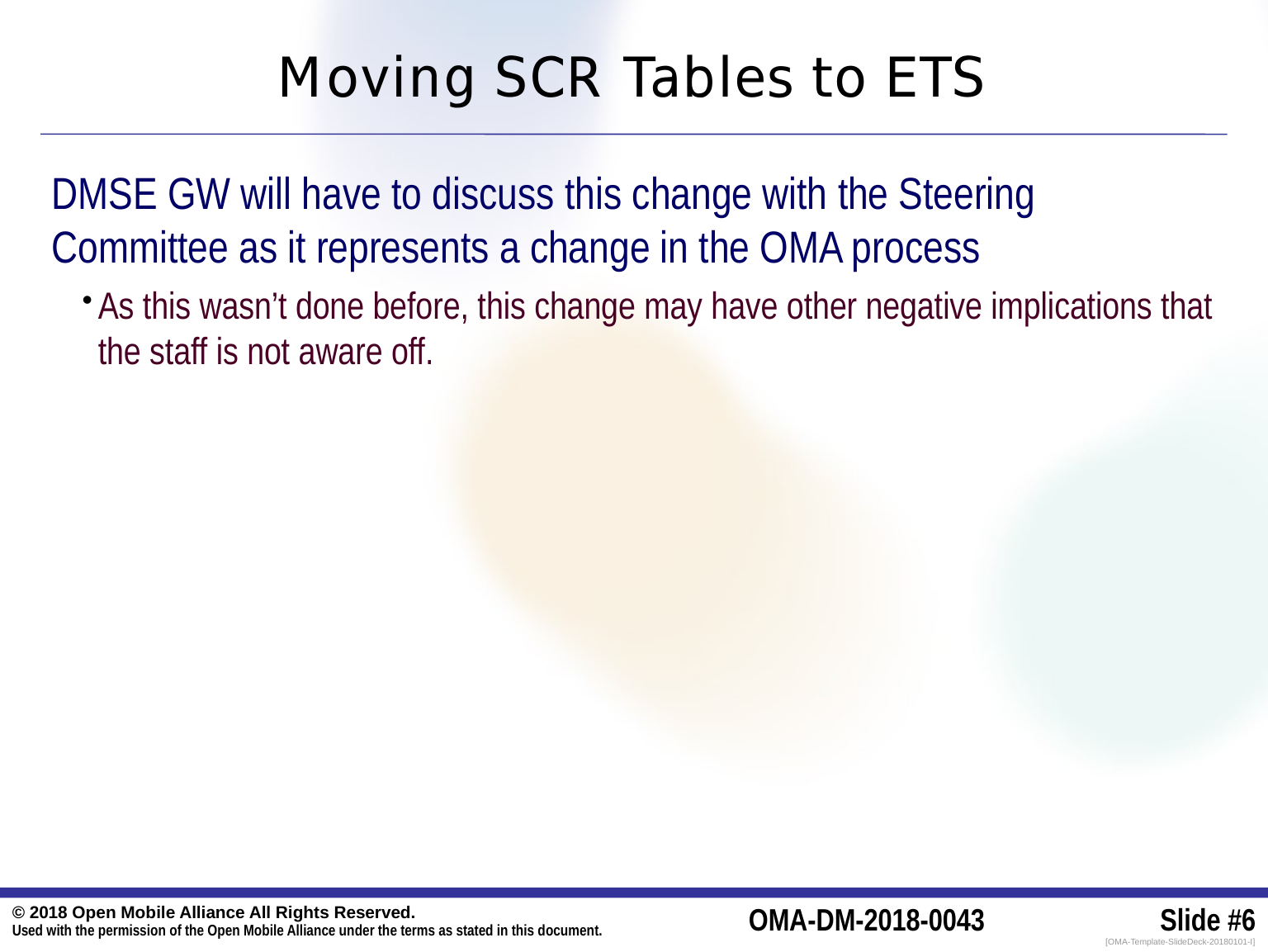

# Moving SCR Tables to ETS
DMSE GW will have to discuss this change with the Steering Committee as it represents a change in the OMA process
As this wasn’t done before, this change may have other negative implications that the staff is not aware off.